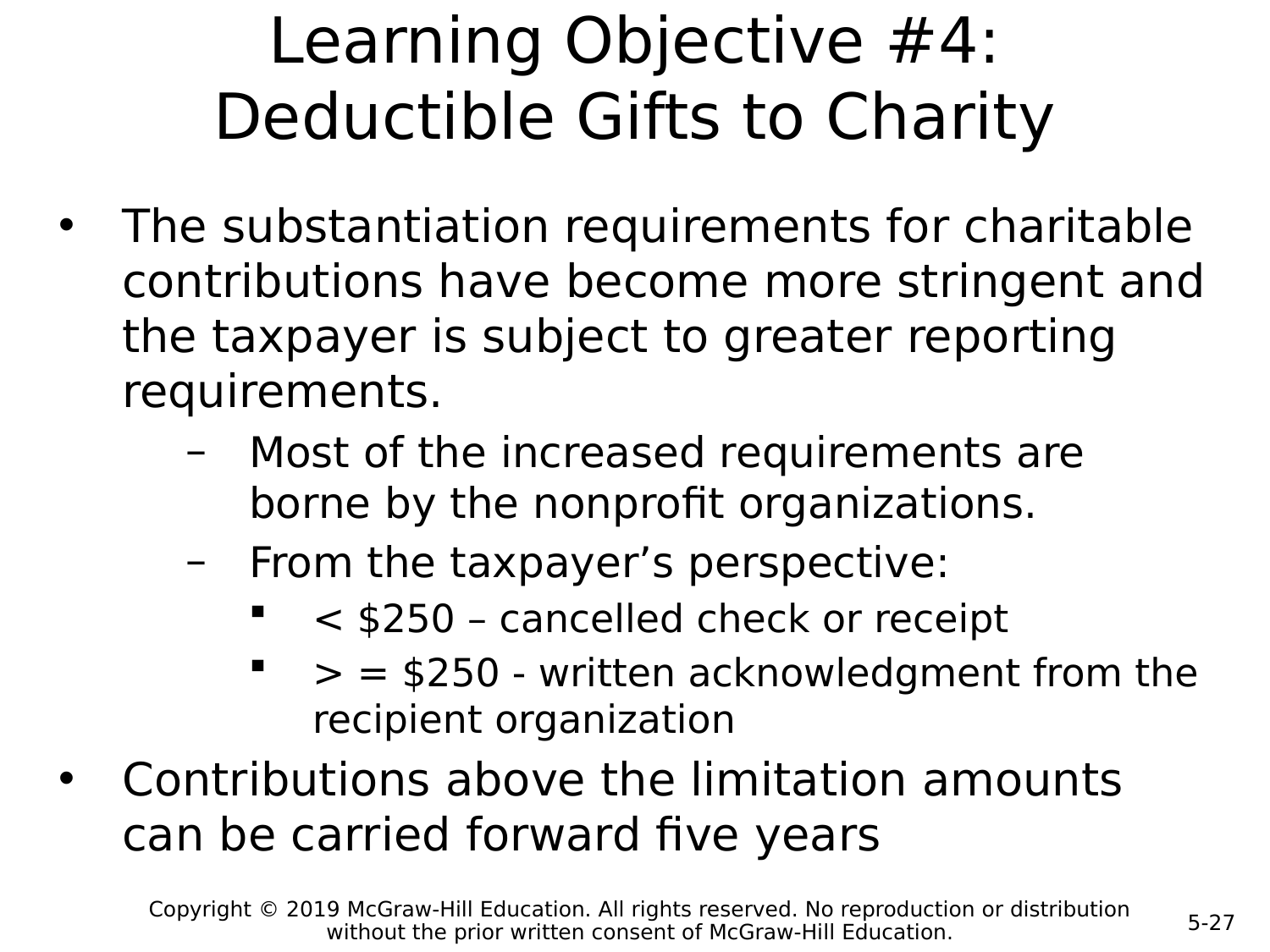

# Learning Objective #4: Deductible Gifts to Charity
The substantiation requirements for charitable contributions have become more stringent and the taxpayer is subject to greater reporting requirements.
Most of the increased requirements are borne by the nonprofit organizations.
From the taxpayer’s perspective:
< $250 – cancelled check or receipt
> = $250 - written acknowledgment from the recipient organization
Contributions above the limitation amounts can be carried forward five years